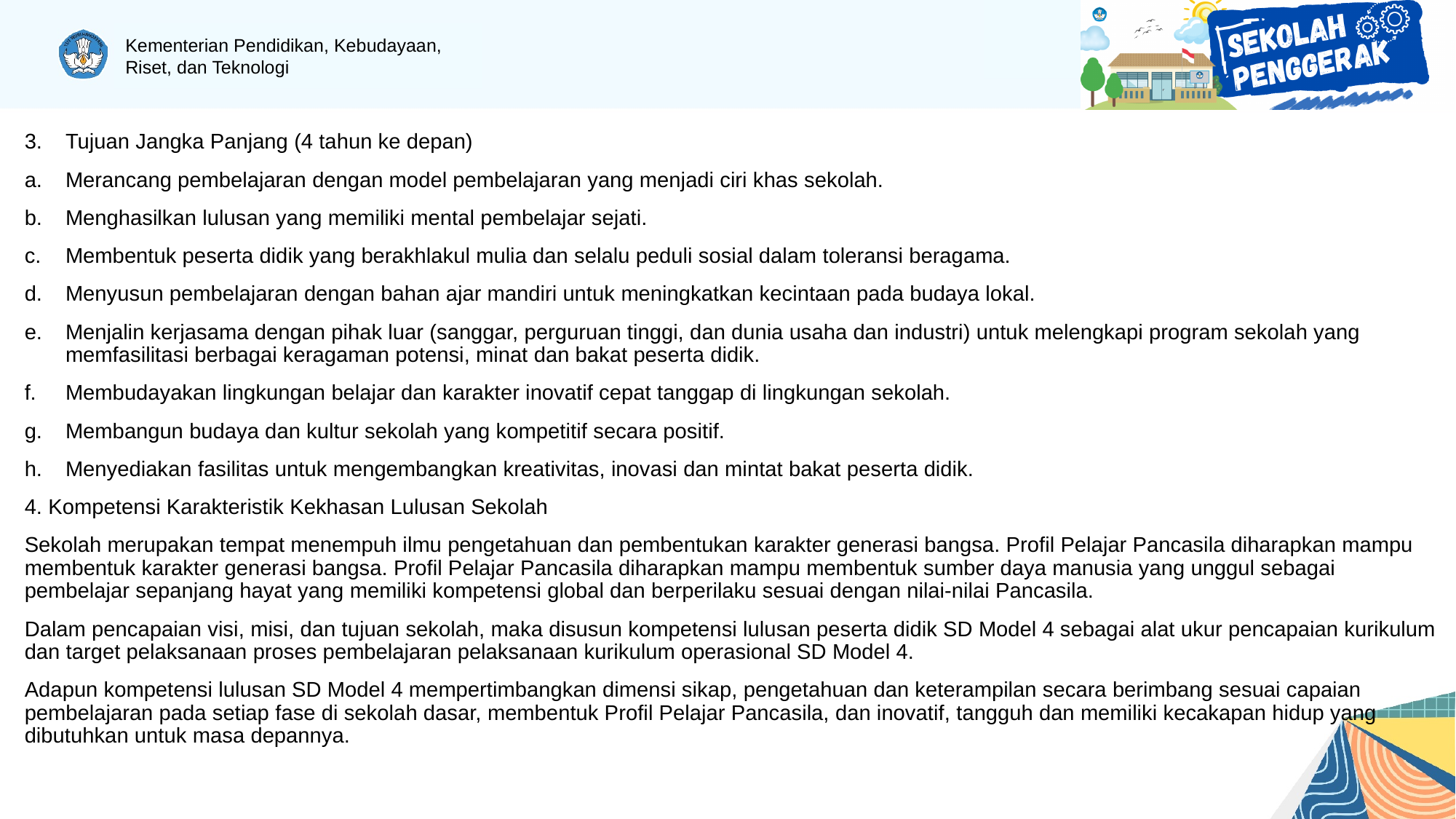

Tujuan Jangka Panjang (4 tahun ke depan)
Merancang pembelajaran dengan model pembelajaran yang menjadi ciri khas sekolah.
Menghasilkan lulusan yang memiliki mental pembelajar sejati.
Membentuk peserta didik yang berakhlakul mulia dan selalu peduli sosial dalam toleransi beragama.
Menyusun pembelajaran dengan bahan ajar mandiri untuk meningkatkan kecintaan pada budaya lokal.
Menjalin kerjasama dengan pihak luar (sanggar, perguruan tinggi, dan dunia usaha dan industri) untuk melengkapi program sekolah yang memfasilitasi berbagai keragaman potensi, minat dan bakat peserta didik.
Membudayakan lingkungan belajar dan karakter inovatif cepat tanggap di lingkungan sekolah.
Membangun budaya dan kultur sekolah yang kompetitif secara positif.
Menyediakan fasilitas untuk mengembangkan kreativitas, inovasi dan mintat bakat peserta didik.
4. Kompetensi Karakteristik Kekhasan Lulusan Sekolah
Sekolah merupakan tempat menempuh ilmu pengetahuan dan pembentukan karakter generasi bangsa. Profil Pelajar Pancasila diharapkan mampu membentuk karakter generasi bangsa. Profil Pelajar Pancasila diharapkan mampu membentuk sumber daya manusia yang unggul sebagai pembelajar sepanjang hayat yang memiliki kompetensi global dan berperilaku sesuai dengan nilai-nilai Pancasila.
Dalam pencapaian visi, misi, dan tujuan sekolah, maka disusun kompetensi lulusan peserta didik SD Model 4 sebagai alat ukur pencapaian kurikulum dan target pelaksanaan proses pembelajaran pelaksanaan kurikulum operasional SD Model 4.
Adapun kompetensi lulusan SD Model 4 mempertimbangkan dimensi sikap, pengetahuan dan keterampilan secara berimbang sesuai capaian pembelajaran pada setiap fase di sekolah dasar, membentuk Profil Pelajar Pancasila, dan inovatif, tangguh dan memiliki kecakapan hidup yang dibutuhkan untuk masa depannya.